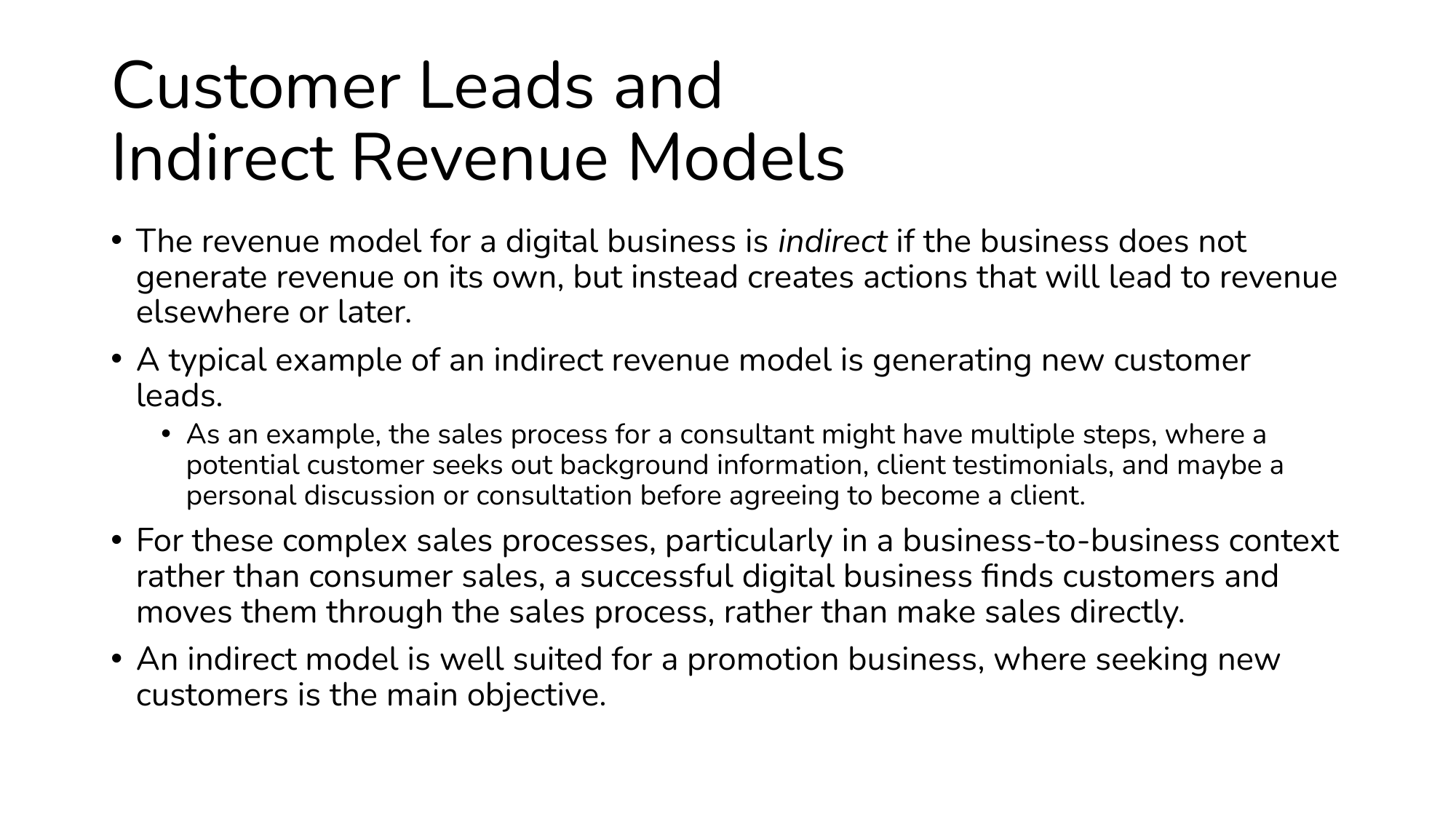

# Customer Leads and Indirect Revenue Models
The revenue model for a digital business is indirect if the business does not generate revenue on its own, but instead creates actions that will lead to revenue elsewhere or later.
A typical example of an indirect revenue model is generating new customer leads.
As an example, the sales process for a consultant might have multiple steps, where a potential customer seeks out background information, client testimonials, and maybe a personal discussion or consultation before agreeing to become a client.
For these complex sales processes, particularly in a business-to-business context rather than consumer sales, a successful digital business finds customers and moves them through the sales process, rather than make sales directly.
An indirect model is well suited for a promotion business, where seeking new customers is the main objective.